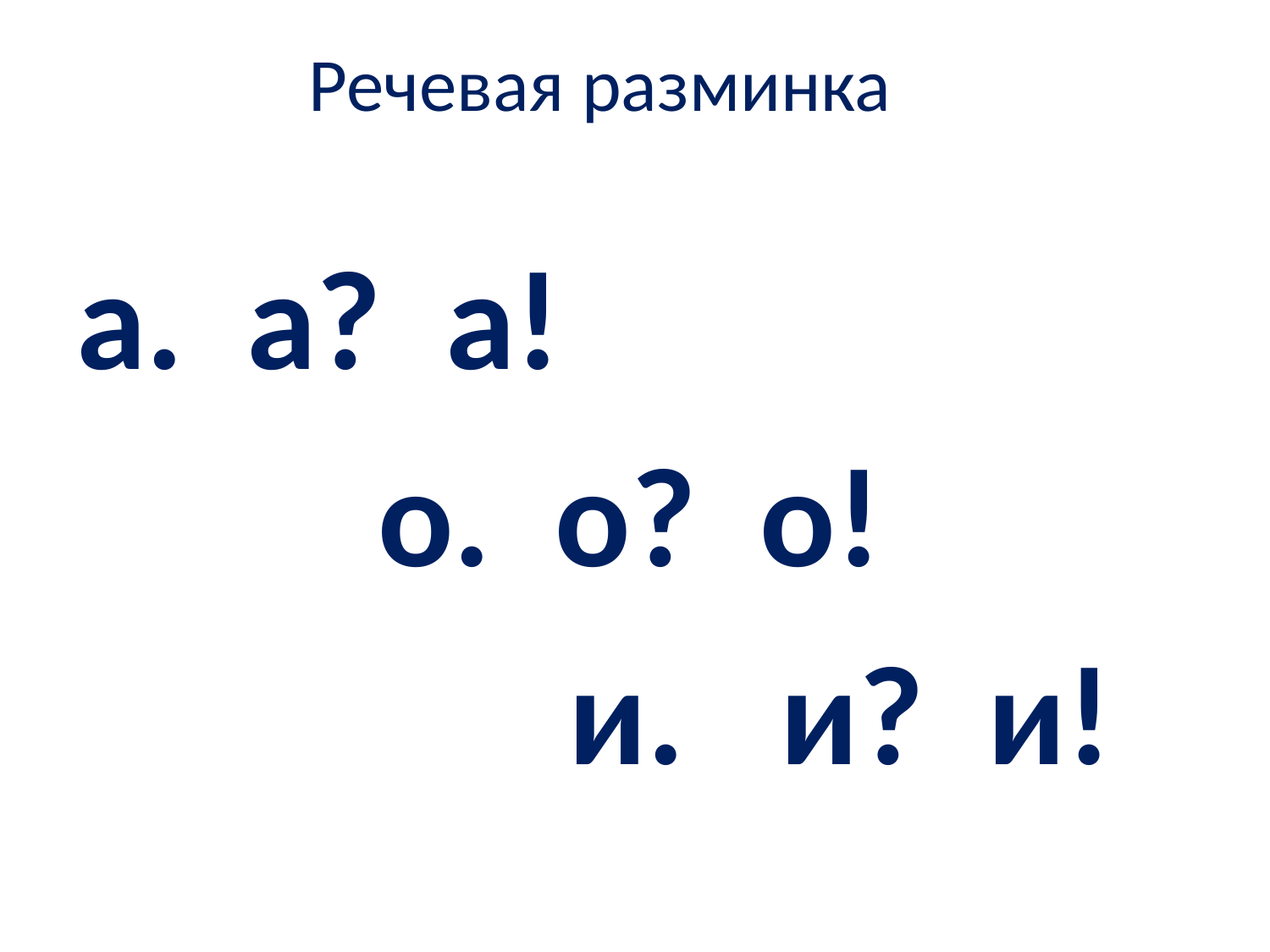

# Речевая разминка
а.  а?  а!
			о.  о?  о!
				  и.   и?  и!